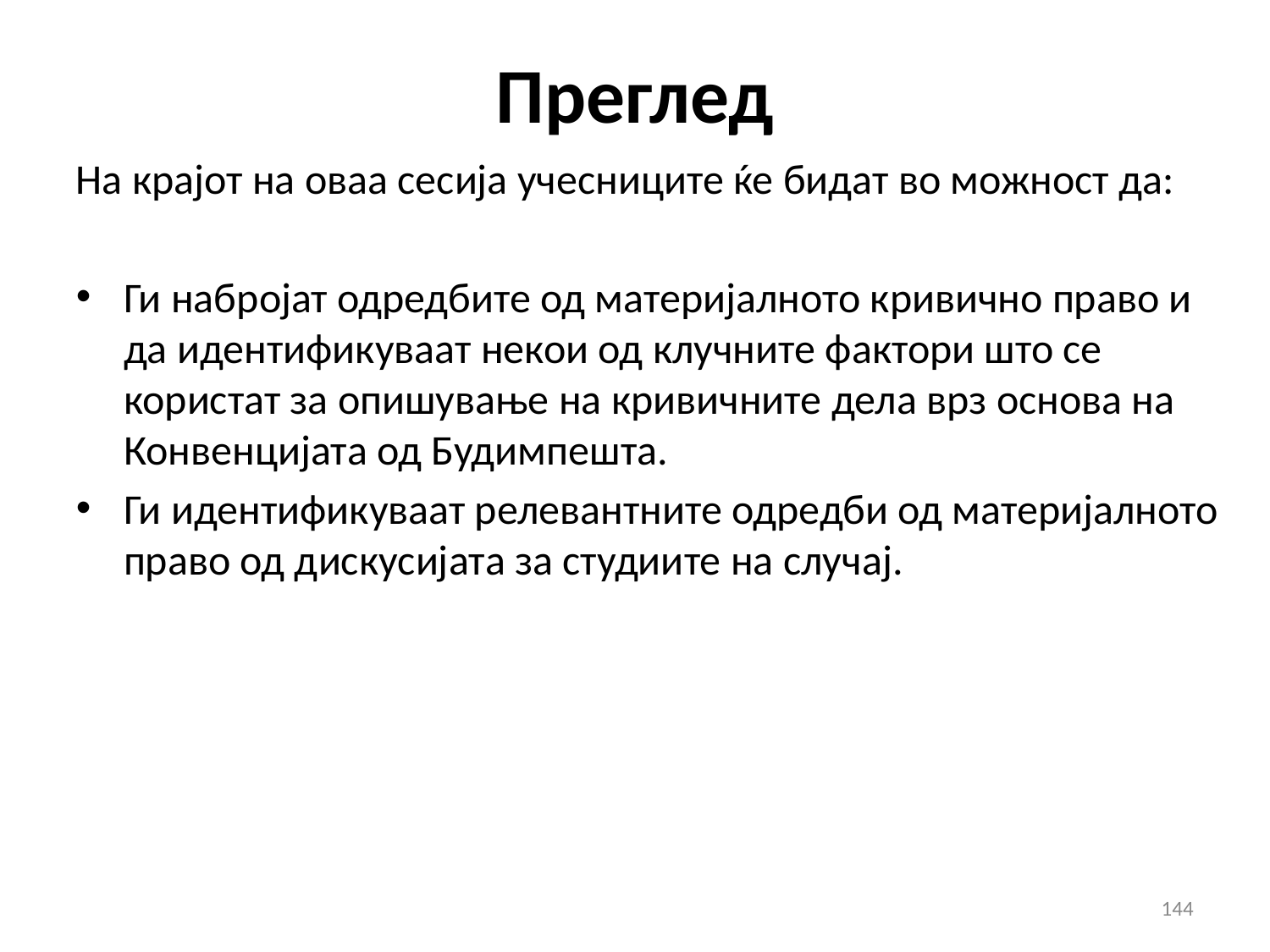

Преглед
На крајот на оваа сесија учесниците ќе бидат во можност да:

Ги набројат одредбите од материјалното кривично право и да идентификуваат некои од клучните фактори што се користат за опишување на кривичните дела врз основа на Конвенцијата од Будимпешта.
Ги идентификуваат релевантните одредби од материјалното право од дискусијата за студиите на случај.

144